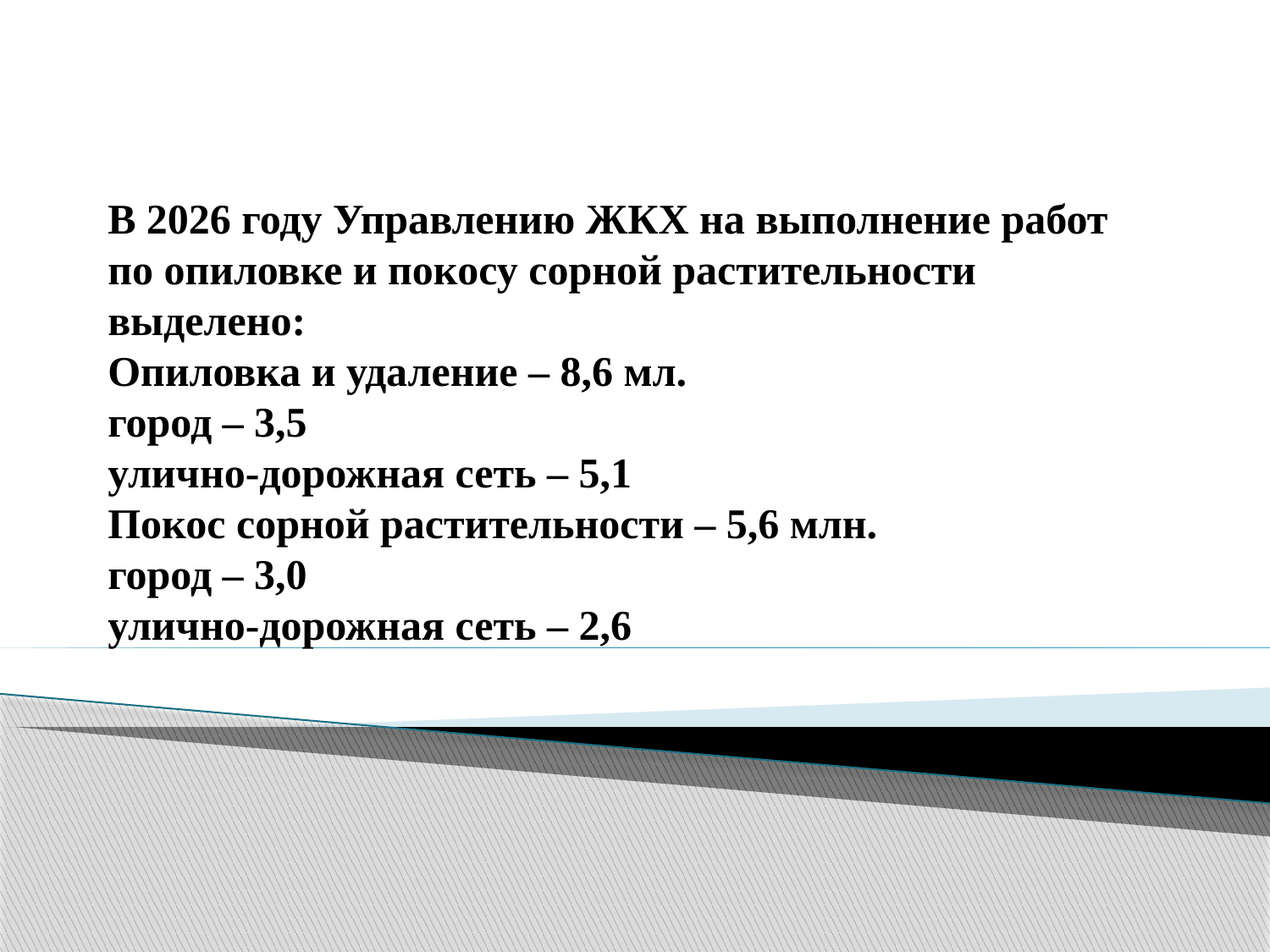

# В 2026 году Управлению ЖКХ на выполнение работ по опиловке и покосу сорной растительности выделено: Опиловка и удаление – 8,6 мл. город – 3,5 улично-дорожная сеть – 5,1 Покос сорной растительности – 5,6 млн. город – 3,0 улично-дорожная сеть – 2,6